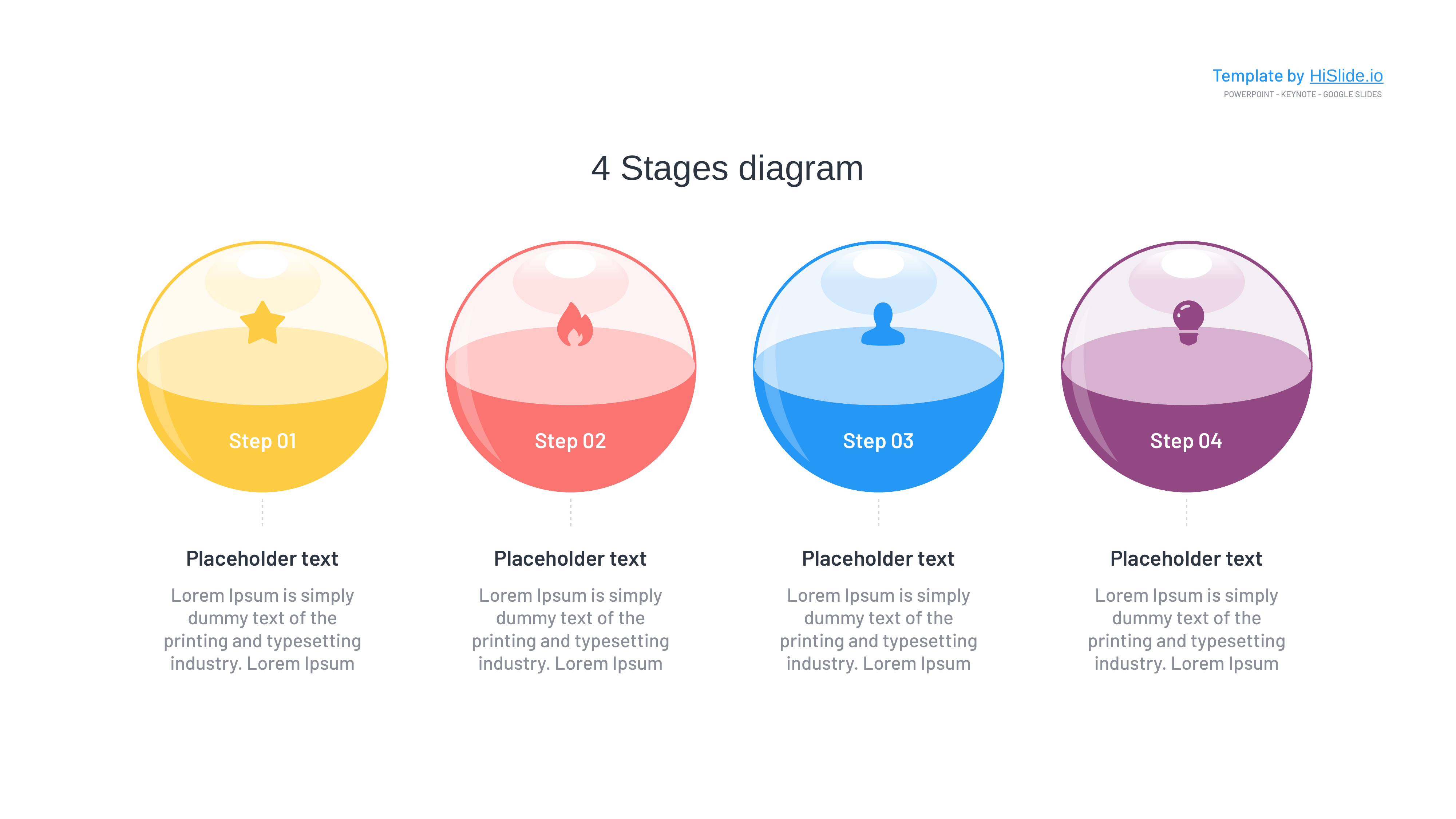

Template by HiSlide.io
PowerPoint - Keynote - Google Slides
4 Stages diagram

Step 01

Placeholder text
Lorem Ipsum is simply dummy text of the printing and typesetting industry. Lorem Ipsum

Step 02
Step 03
Step 04

Placeholder text
Placeholder text
Placeholder text
Lorem Ipsum is simply dummy text of the printing and typesetting industry. Lorem Ipsum
Lorem Ipsum is simply dummy text of the printing and typesetting industry. Lorem Ipsum
Lorem Ipsum is simply dummy text of the printing and typesetting industry. Lorem Ipsum